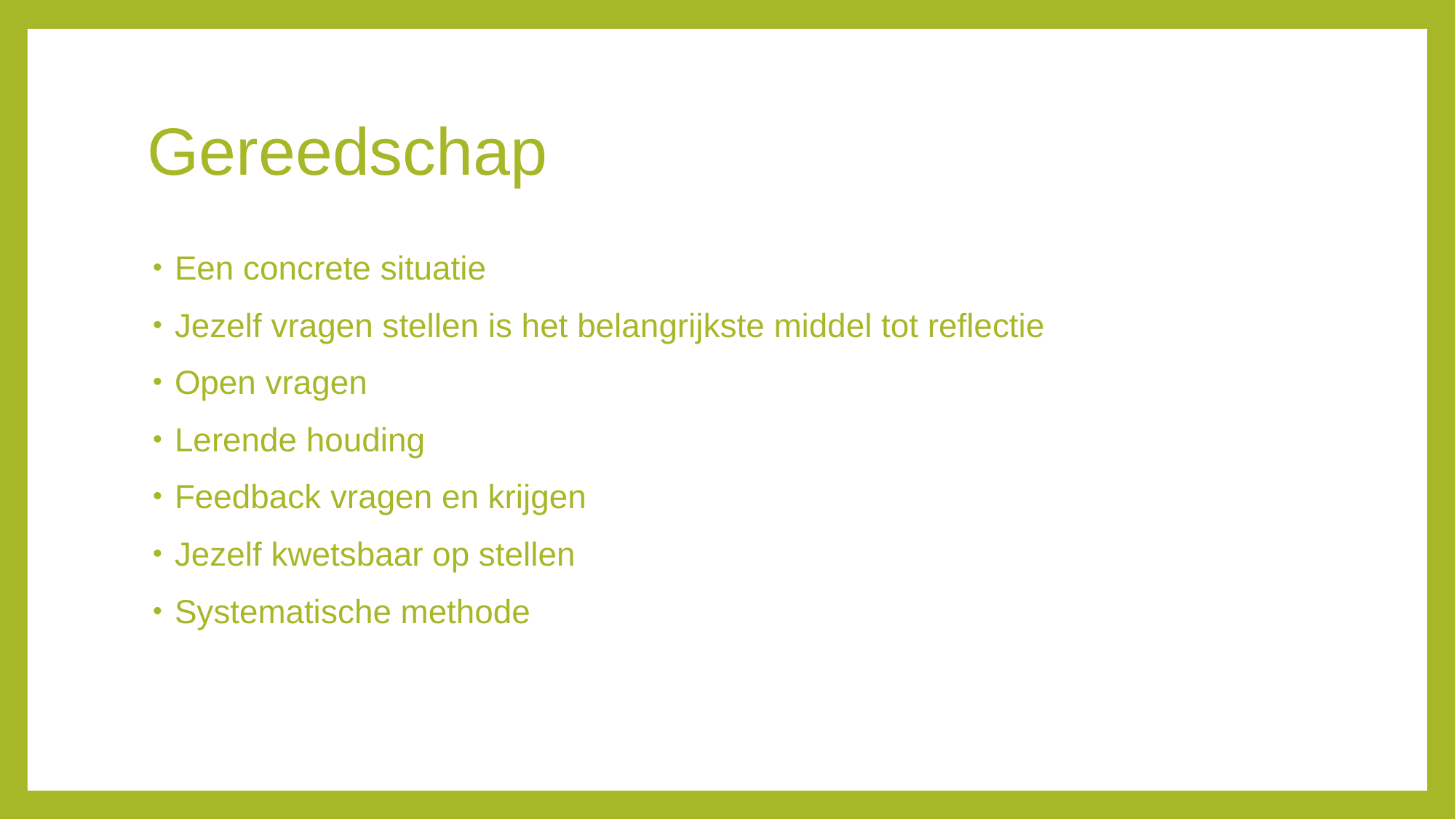

# Gereedschap
Een concrete situatie
Jezelf vragen stellen is het belangrijkste middel tot reflectie
Open vragen
Lerende houding
Feedback vragen en krijgen
Jezelf kwetsbaar op stellen
Systematische methode